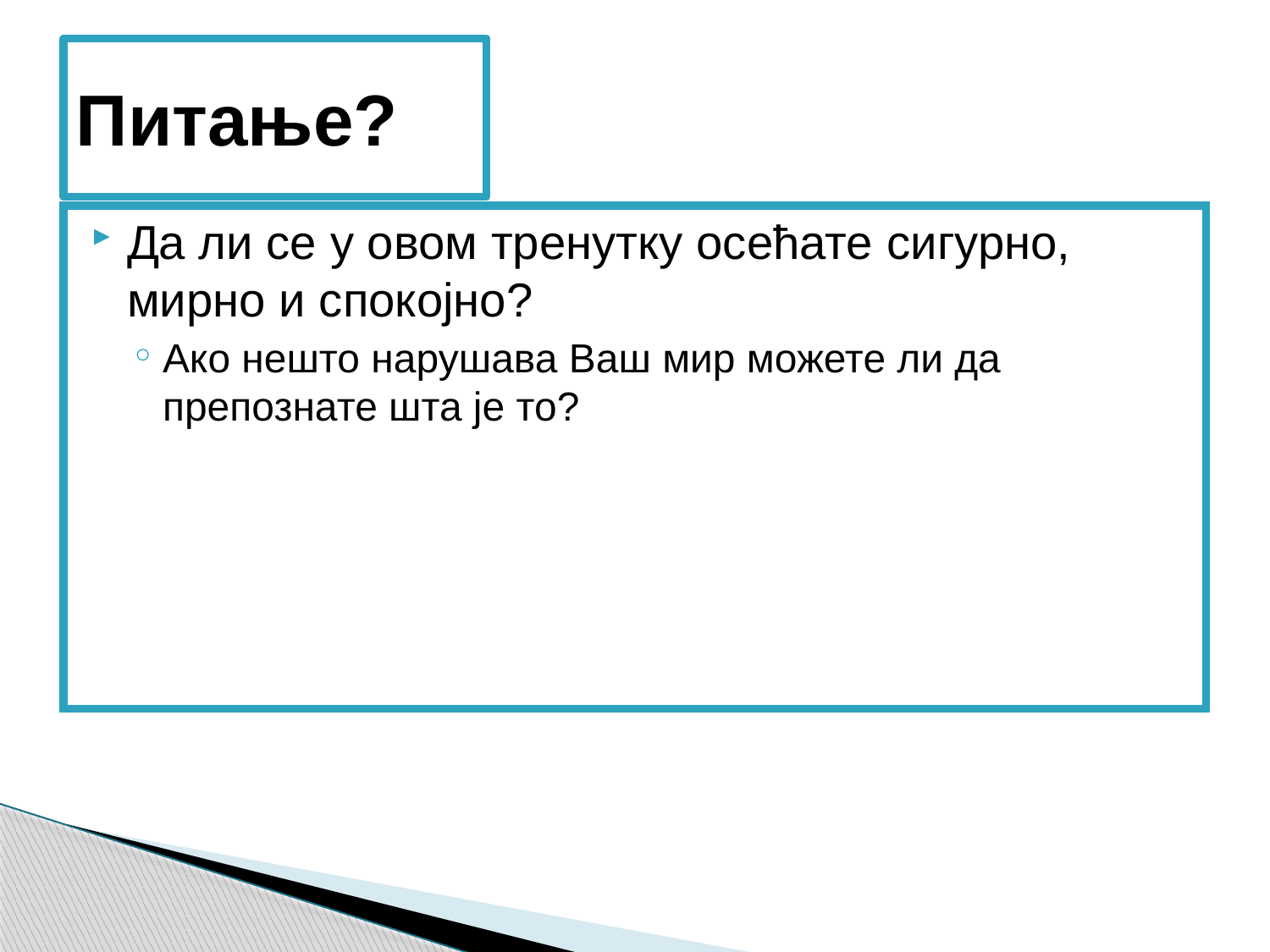

# Питање?
Да ли се у овом тренутку осећате сигурно, мирно и спокојно?
Ако нешто нарушава Ваш мир можете ли да препознате шта је то?